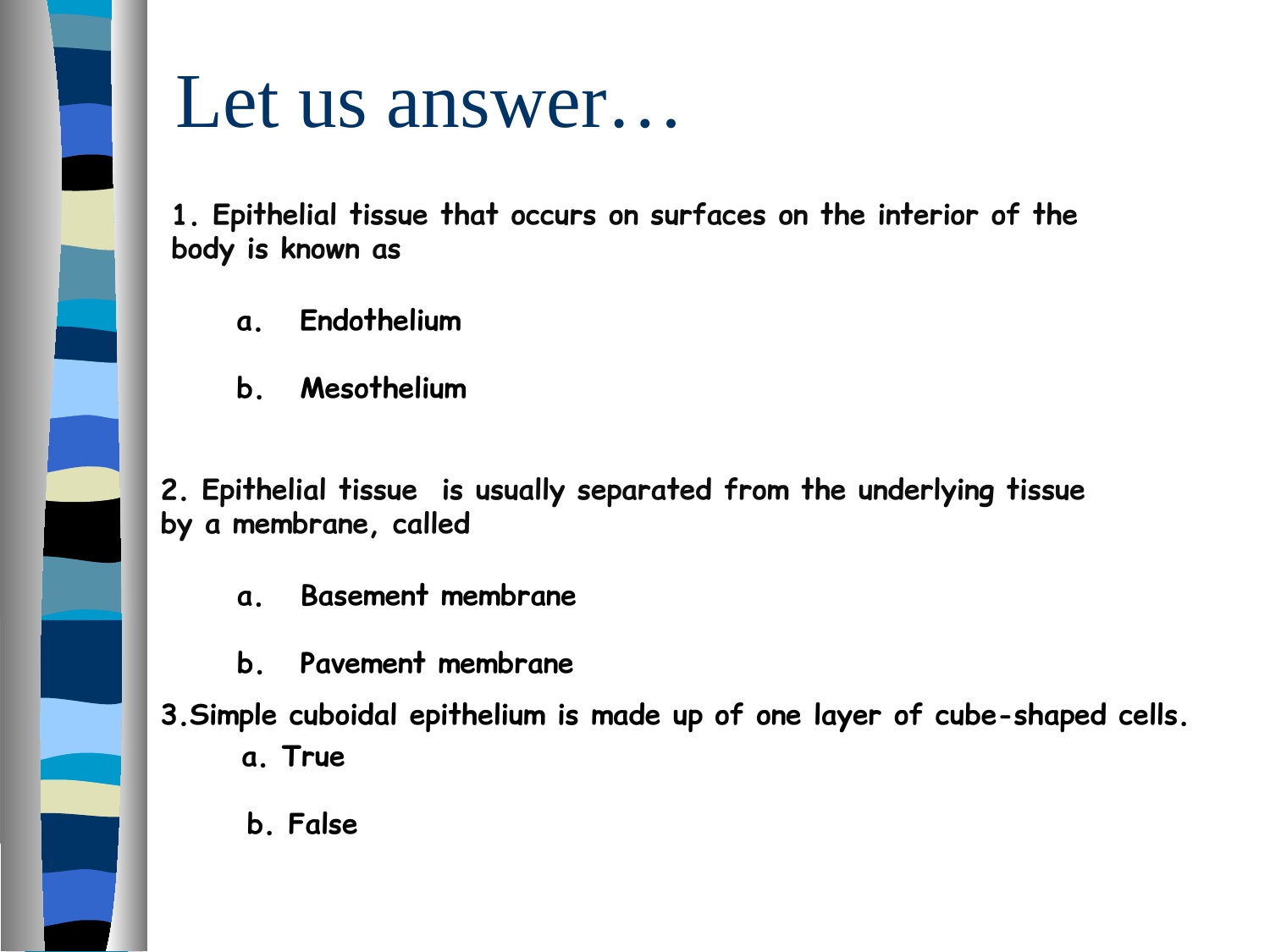

# Let us answer…
1. Epithelial tissue that occurs on surfaces on the interior of the body is known as
Endothelium

Mesothelium
2. Epithelial tissue  is usually separated from the underlying tissue by a membrane, called
Basement membrane

Pavement membrane
3.Simple cuboidal epithelium is made up of one layer of cube-shaped cells.
 a. True
 b. False